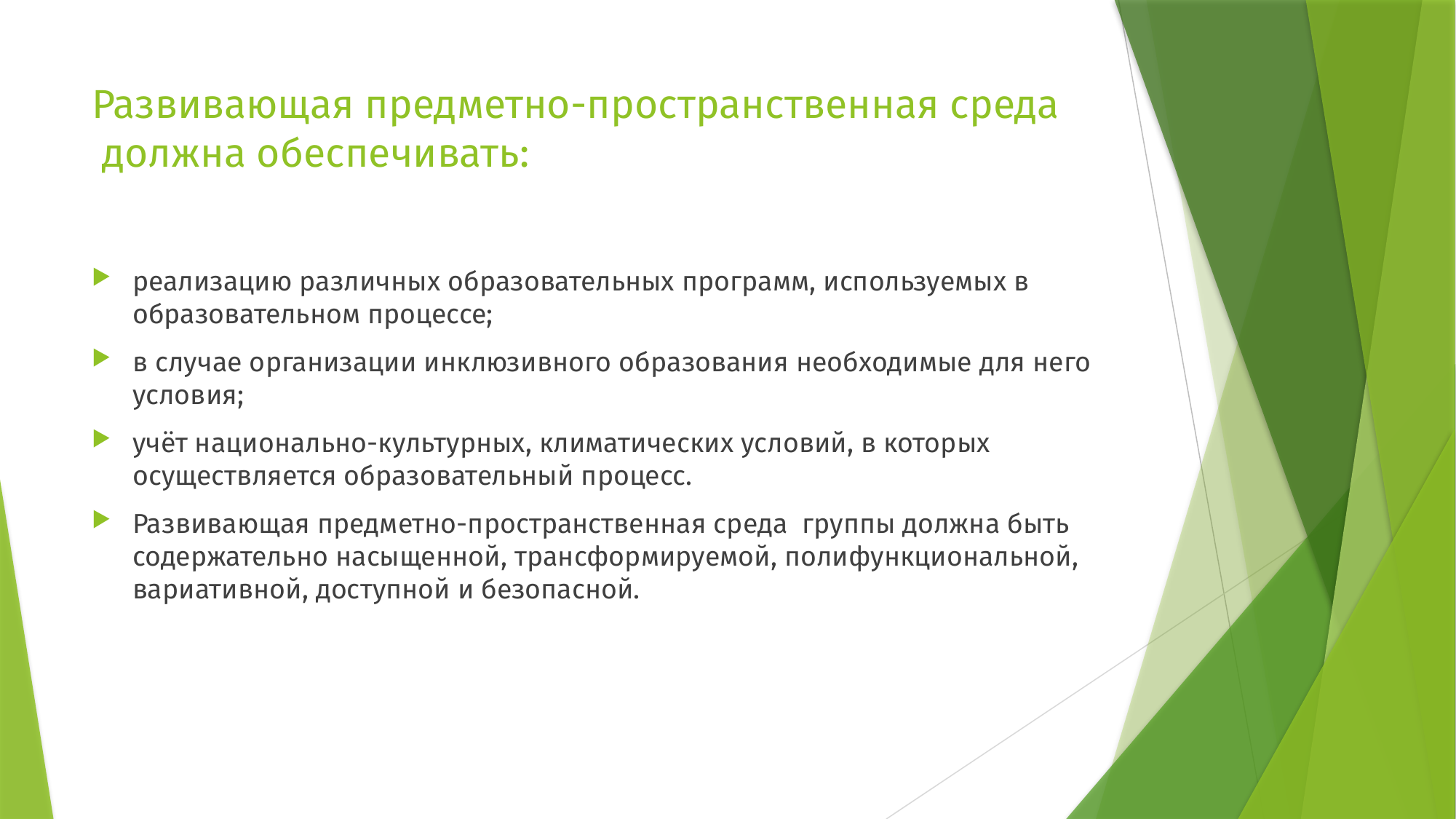

# Развивающая предметно-пространственная среда  должна обеспечивать:
реализацию различных образовательных программ, используемых в образовательном процессе;
в случае организации инклюзивного образования необходимые для него условия;
учёт национально-культурных, климатических условий, в которых осуществляется образовательный процесс.
Развивающая предметно-пространственная среда  группы должна быть содержательно насыщенной, трансформируемой, полифункциональной, вариативной, доступной и безопасной.